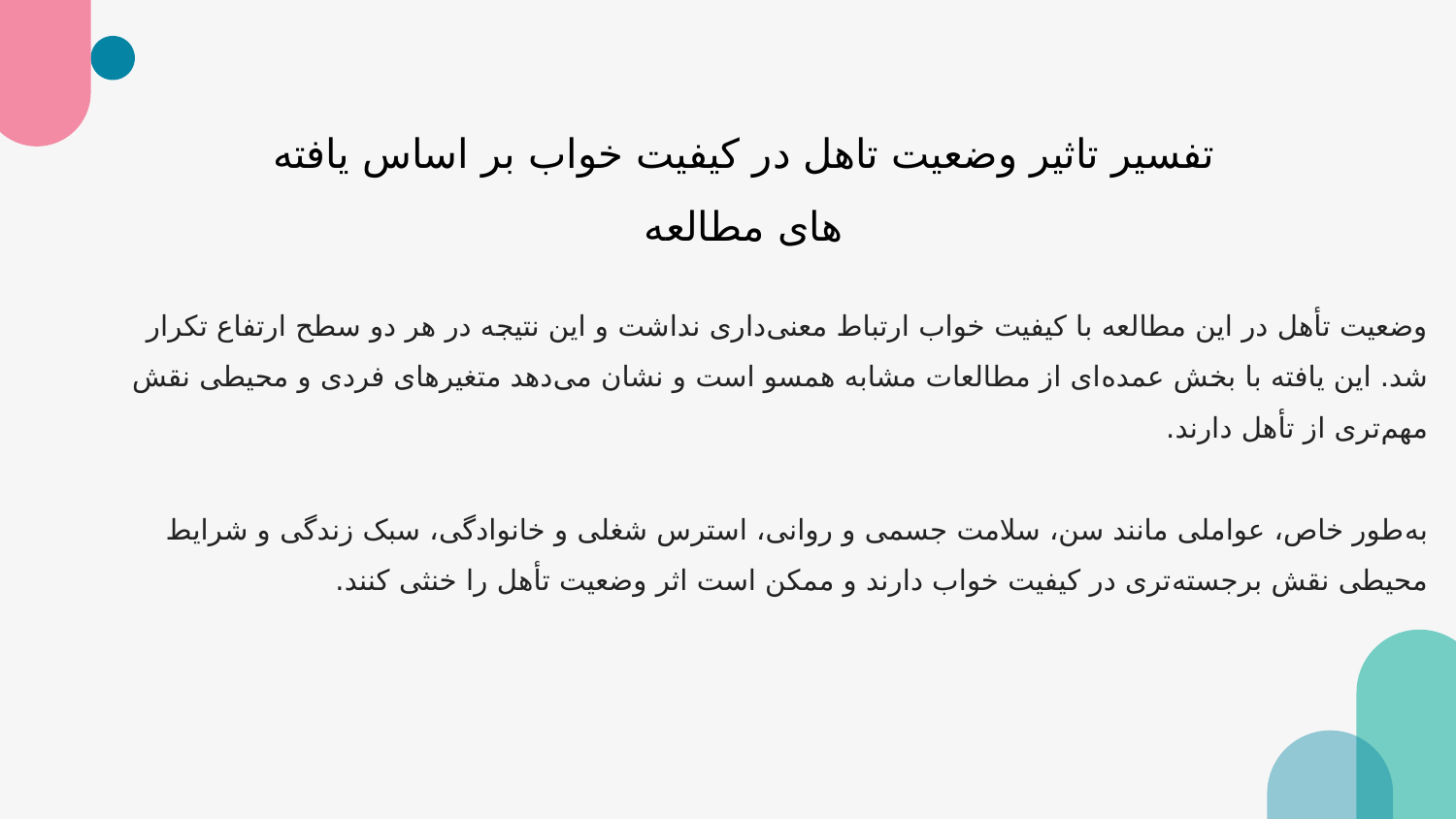

تفسیر تاثیر وضعیت تاهل در کیفیت خواب بر اساس یافته های مطالعه
وضعیت تأهل در این مطالعه با کیفیت خواب ارتباط معنی‌داری نداشت و این نتیجه در هر دو سطح ارتفاع تکرار شد. این یافته با بخش عمده‌ای از مطالعات مشابه همسو است و نشان می‌دهد متغیرهای فردی و محیطی نقش مهم‌تری از تأهل دارند.

به‌طور خاص، عواملی مانند سن، سلامت جسمی و روانی، استرس شغلی و خانوادگی، سبک زندگی و شرایط محیطی نقش برجسته‌تری در کیفیت خواب دارند و ممکن است اثر وضعیت تأهل را خنثی کنند.